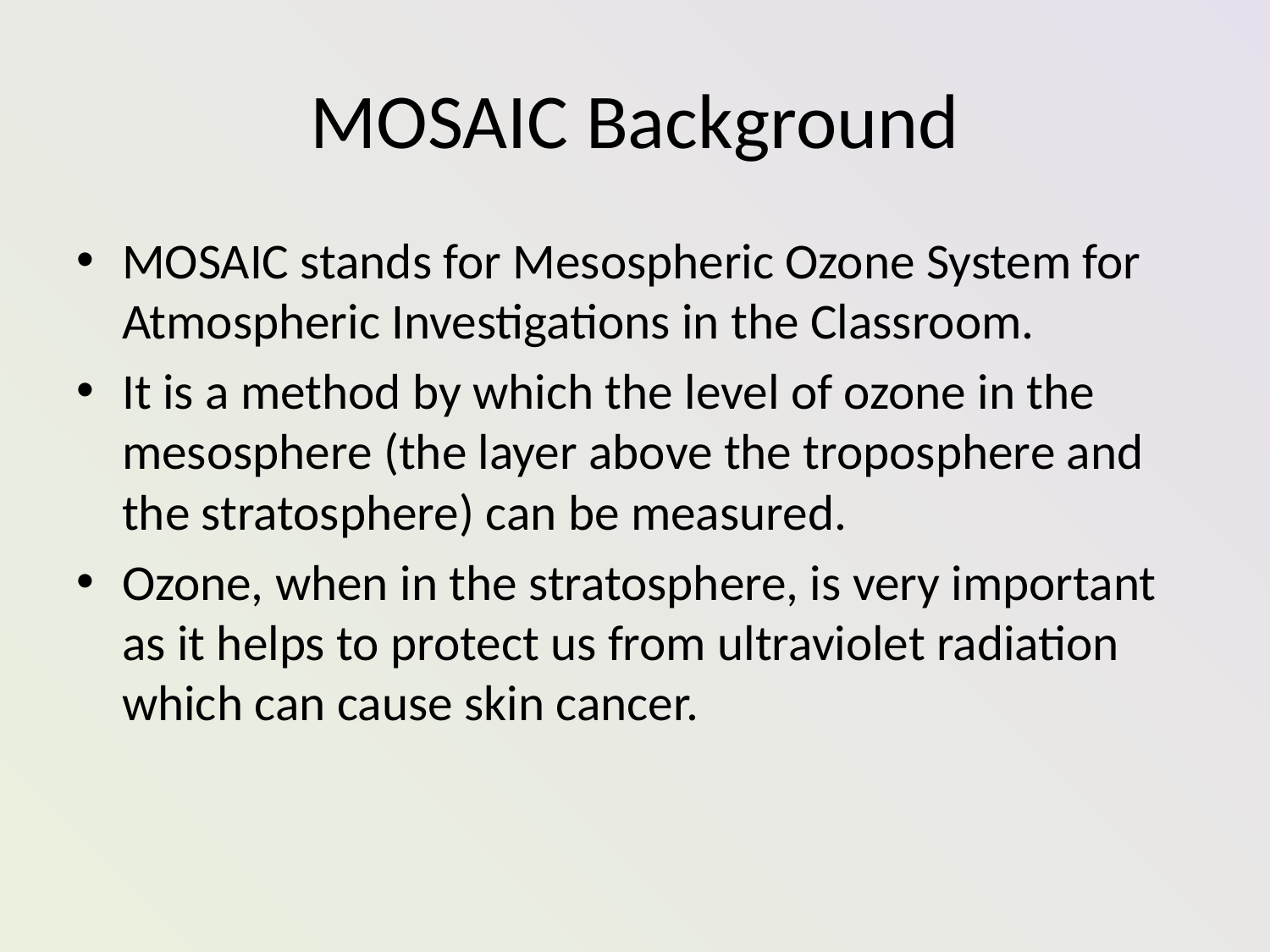

# MOSAIC Background
MOSAIC stands for Mesospheric Ozone System for Atmospheric Investigations in the Classroom.
It is a method by which the level of ozone in the mesosphere (the layer above the troposphere and the stratosphere) can be measured.
Ozone, when in the stratosphere, is very important as it helps to protect us from ultraviolet radiation which can cause skin cancer.